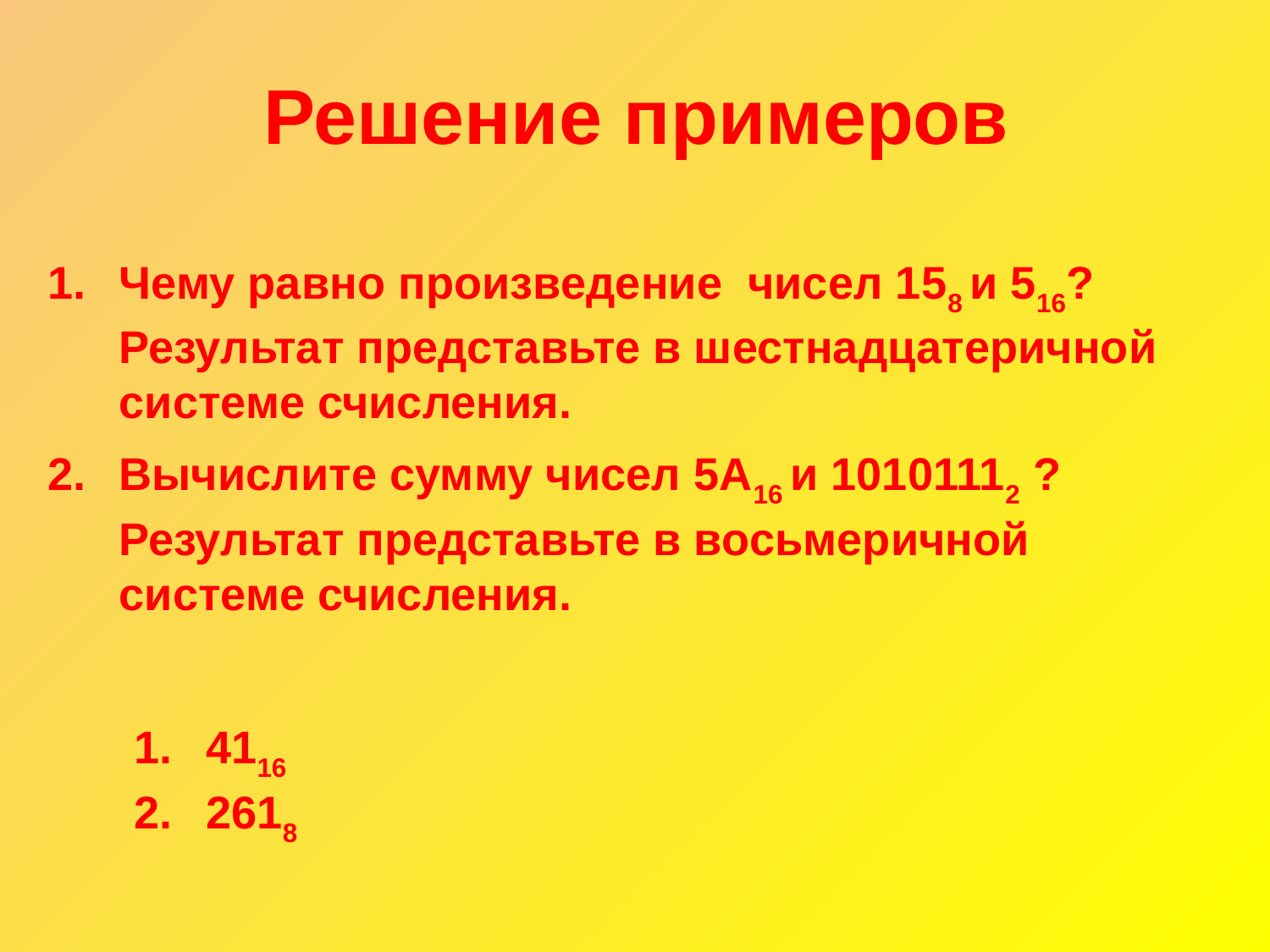

Решение примеров

Чему равно произведение  чисел 158 и 516? Результат представьте в шестнадцатеричной системе счисления.

Вычислите сумму чисел 5А16 и 10101112 ? Результат представьте в восьмеричной системе счисления.
4116
2618